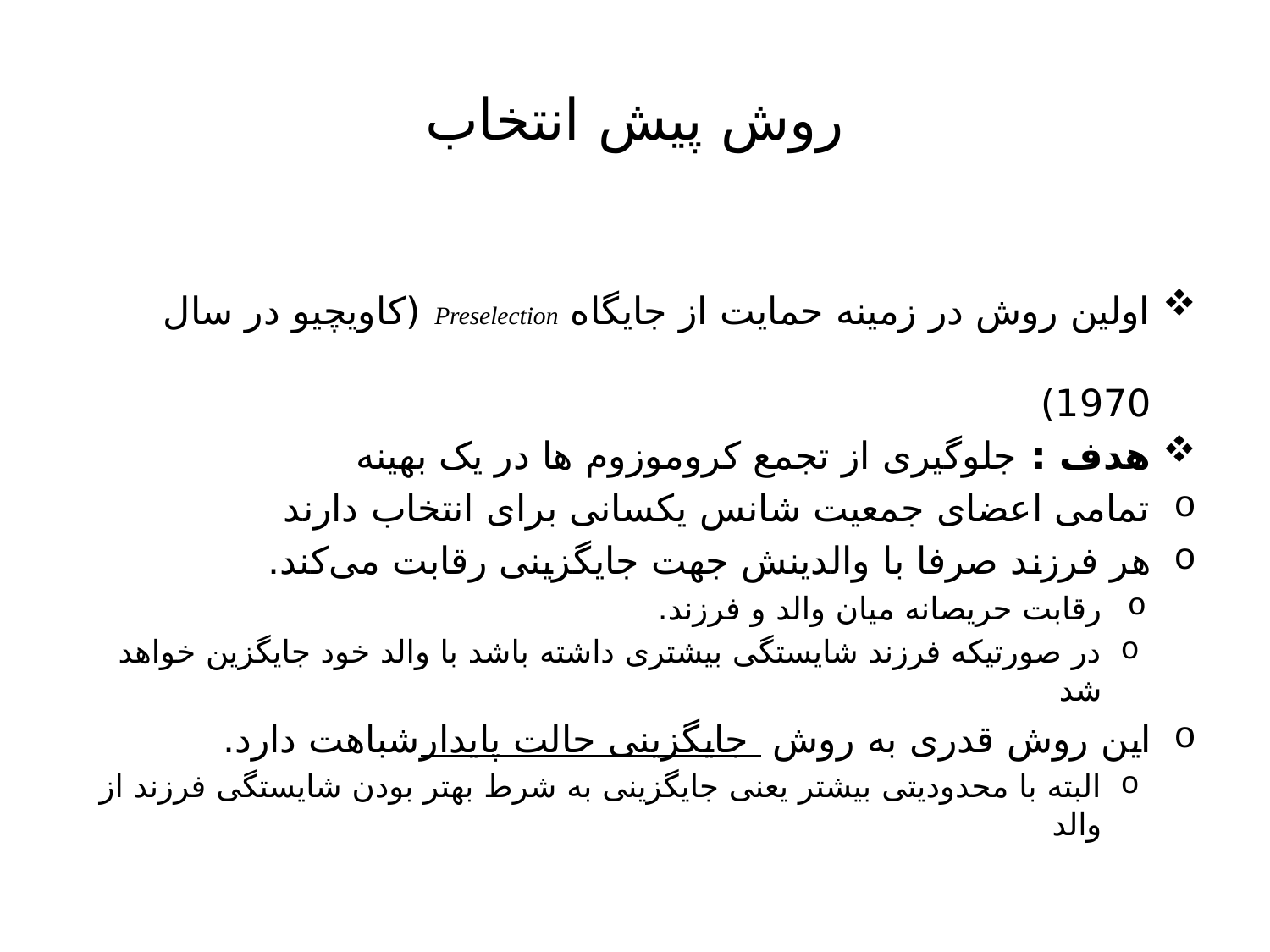

# روش پیش انتخاب
اولین روش در زمینه حمایت از جایگاه Preselection (کاویچیو در سال 1970)
هدف : جلوگیری از تجمع کروموزوم ها در یک بهینه
تمامی اعضای جمعیت شانس یکسانی برای انتخاب دارند
هر فرزند صرفا با والدینش جهت جایگزینی رقابت می‌کند.
رقابت حریصانه میان والد و فرزند.
در صورتیکه فرزند شایستگی بیشتری داشته باشد با والد خود جایگزین خواهد شد
این روش قدری به روش جایگزینی حالت پایدار شباهت دارد.
البته با محدودیتی بیشتر یعنی جایگزینی به شرط بهتر بودن شایستگی فرزند از والد